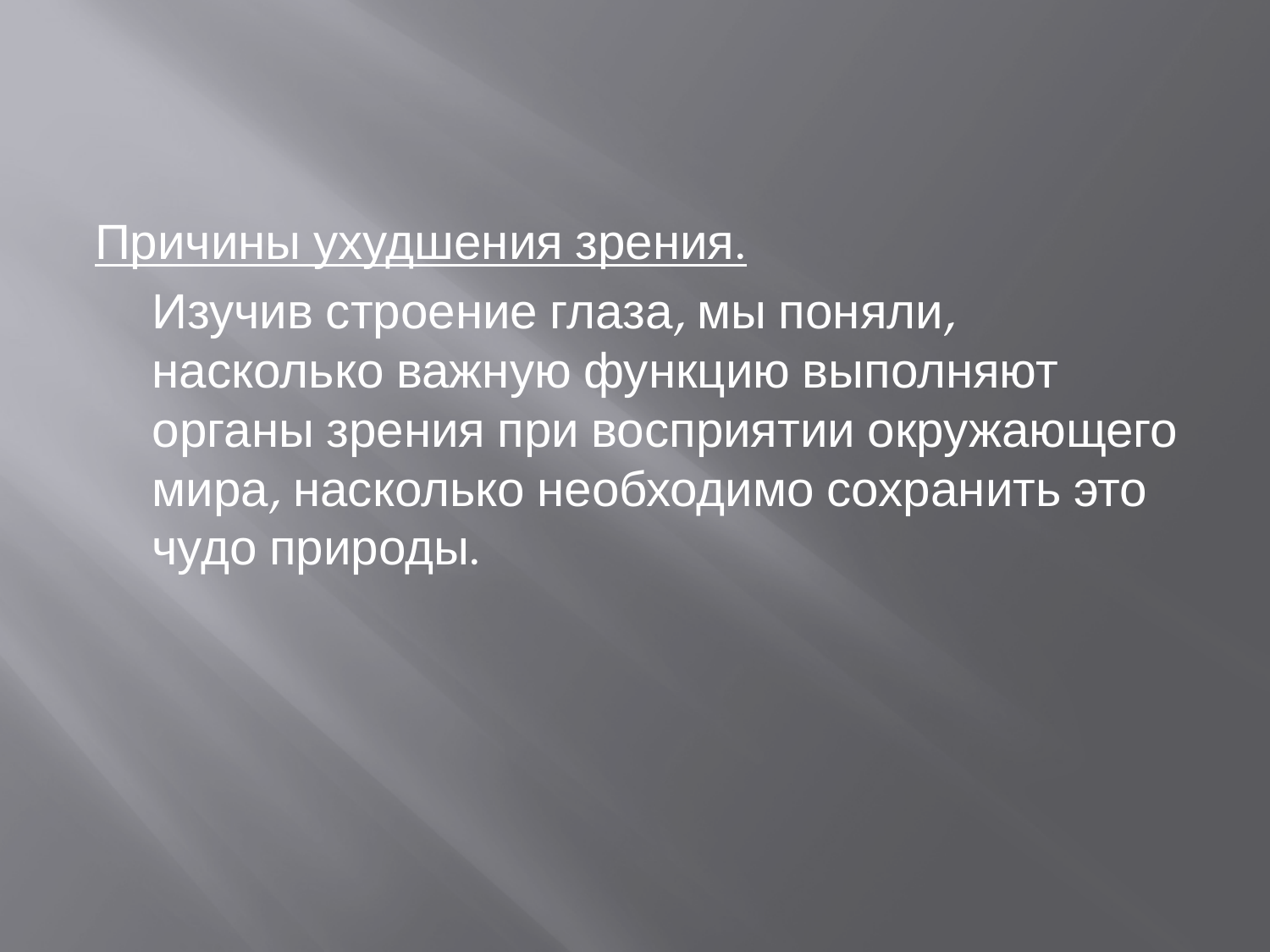

#

Причины ухудшения зрения.
	Изучив строение глаза, мы поняли, насколько важную функцию выполняют органы зрения при восприятии окружающего мира, насколько необходимо сохранить это чудо природы.